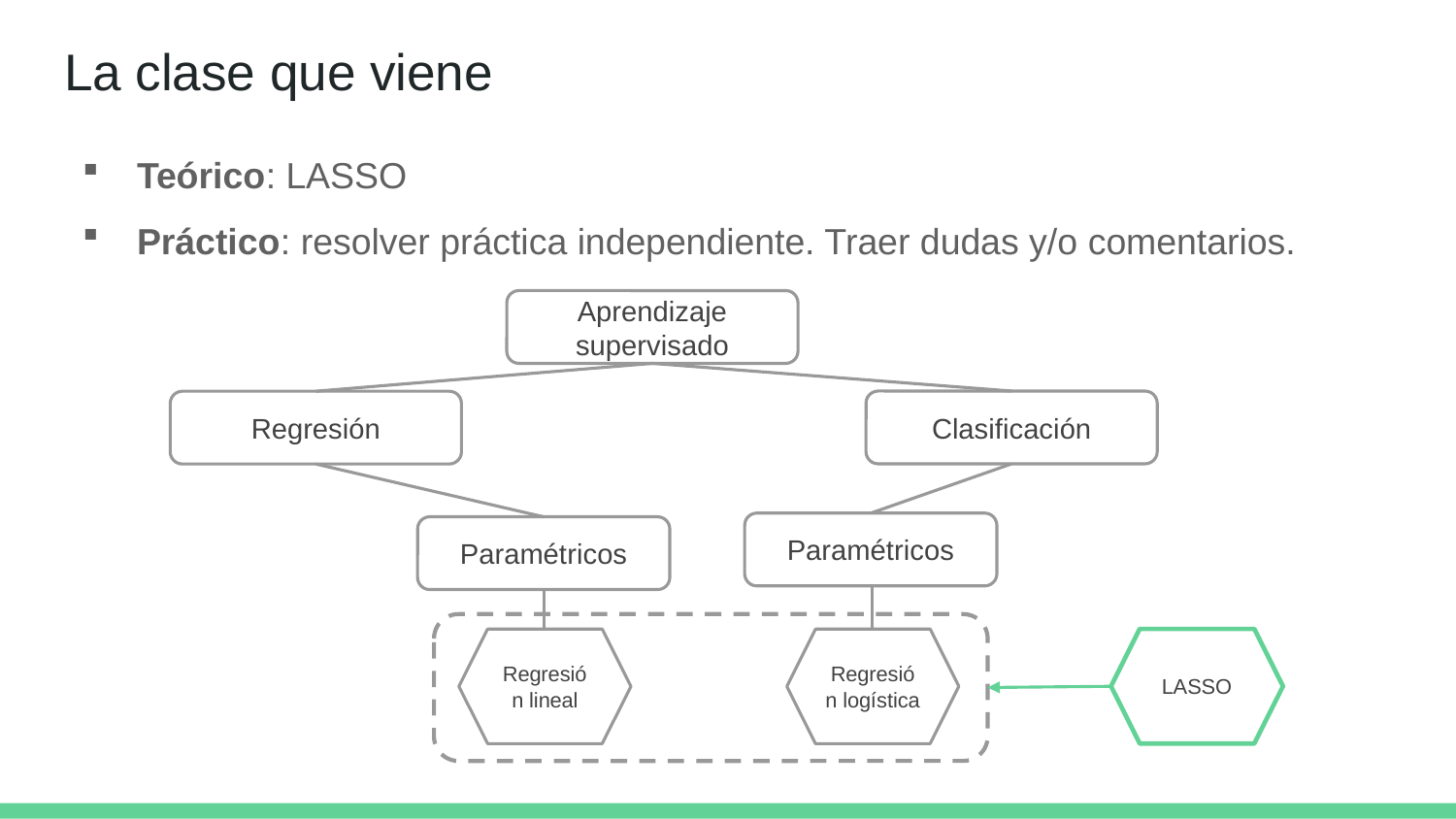

# La clase que viene
Teórico: LASSO
Práctico: resolver práctica independiente. Traer dudas y/o comentarios.
Aprendizaje supervisado
Clasificación
Regresión
Paramétricos
Paramétricos

LASSO
Regresión lineal
Regresión logística